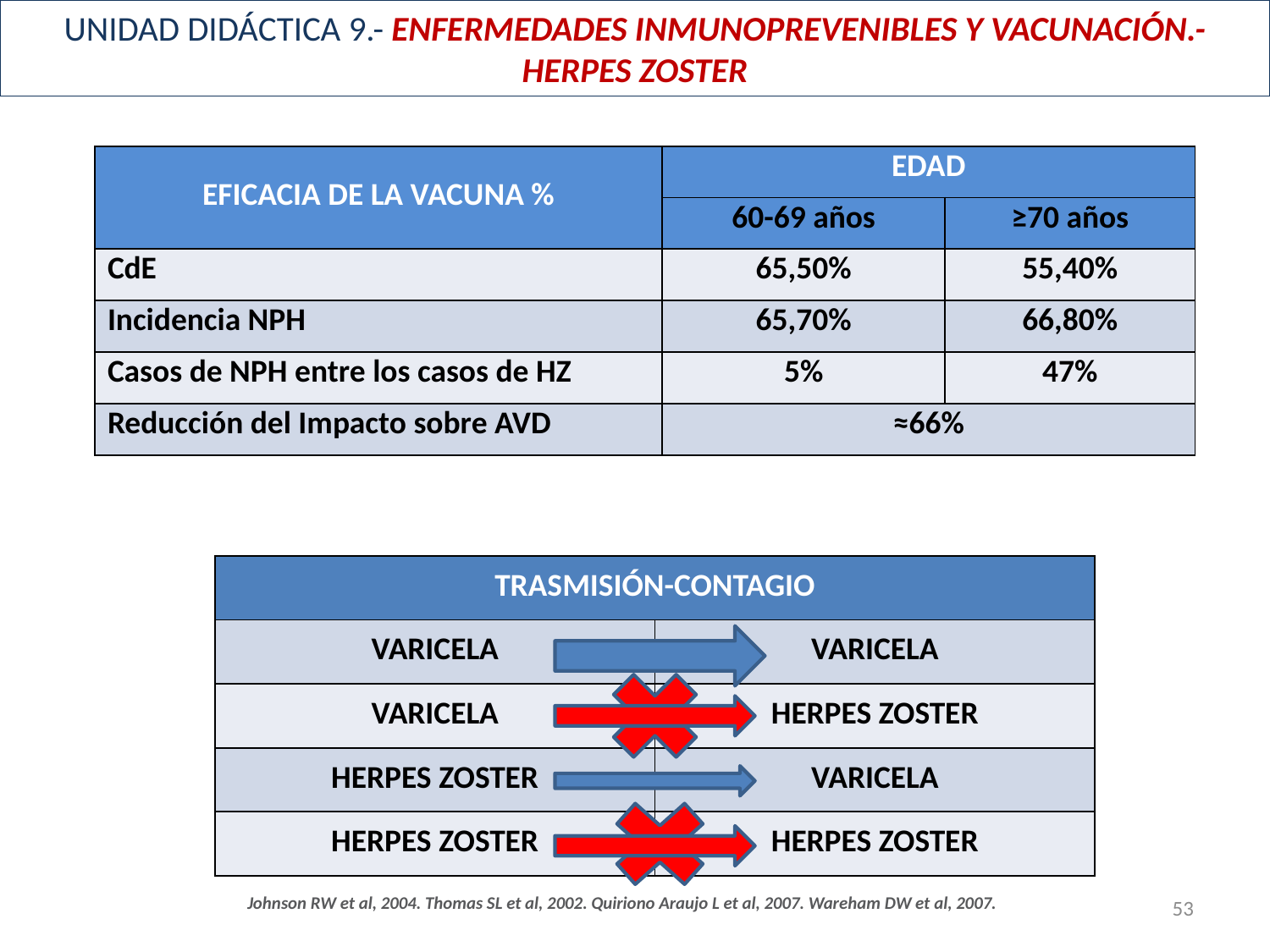

# UNIDAD DIDÁCTICA 9.- ENFERMEDADES INMUNOPREVENIBLES Y VACUNACIÓN.- HERPES ZOSTER
| EFICACIA DE LA VACUNA % | EDAD |  |
| --- | --- | --- |
|  | 60-69 años | ≥70 años |
| CdE | 65,50% | 55,40% |
| Incidencia NPH | 65,70% | 66,80% |
| Casos de NPH entre los casos de HZ | 5% | 47% |
| Reducción del Impacto sobre AVD | ≈66% |  |
| TRASMISIÓN-CONTAGIO |  |
| --- | --- |
| VARICELA | VARICELA |
| VARICELA | HERPES ZOSTER |
| HERPES ZOSTER | VARICELA |
| HERPES ZOSTER | HERPES ZOSTER |

53
Johnson RW et al, 2004. Thomas SL et al, 2002. Quiriono Araujo L et al, 2007. Wareham DW et al, 2007.